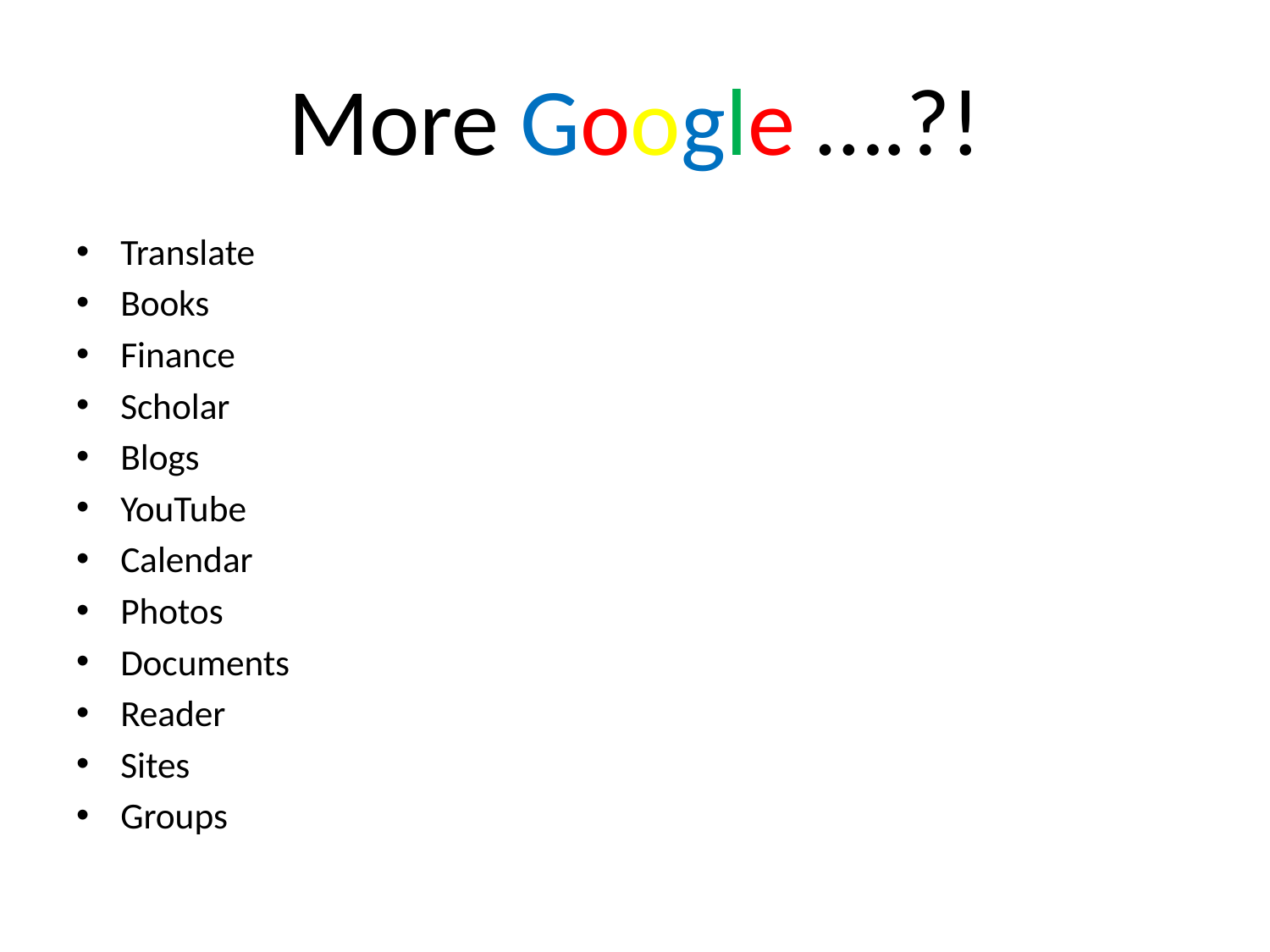

# More Google ….?!
Translate
Books
Finance
Scholar
Blogs
YouTube
Calendar
Photos
Documents
Reader
Sites
Groups